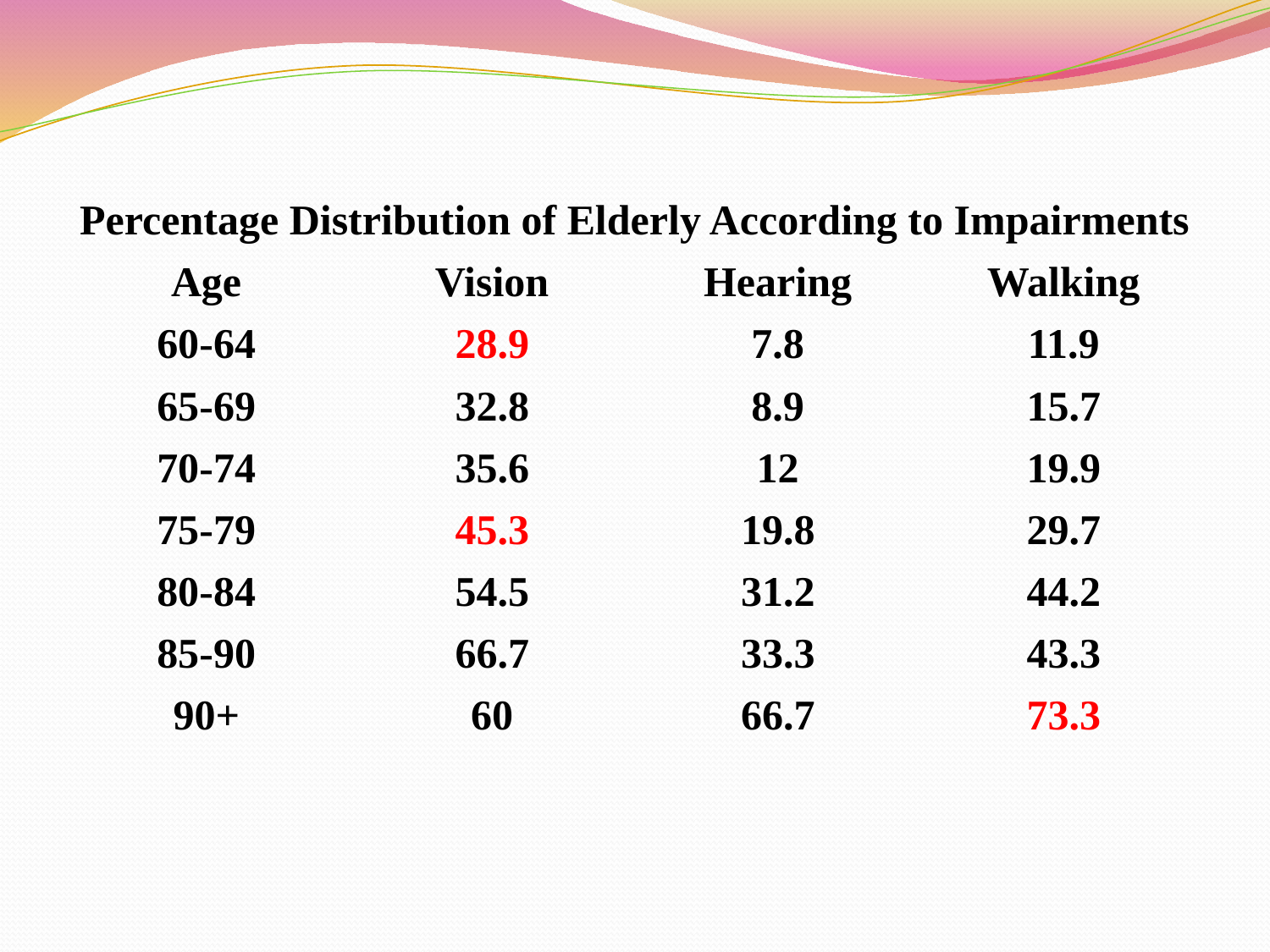

| Percentage Distribution of Elderly According to Impairments |  |  |  |
| --- | --- | --- | --- |
| Age | Vision | Hearing | Walking |
| 60-64 | 28.9 | 7.8 | 11.9 |
| 65-69 | 32.8 | 8.9 | 15.7 |
| 70-74 | 35.6 | 12 | 19.9 |
| 75-79 | 45.3 | 19.8 | 29.7 |
| 80-84 | 54.5 | 31.2 | 44.2 |
| 85-90 | 66.7 | 33.3 | 43.3 |
| 90+ | 60 | 66.7 | 73.3 |